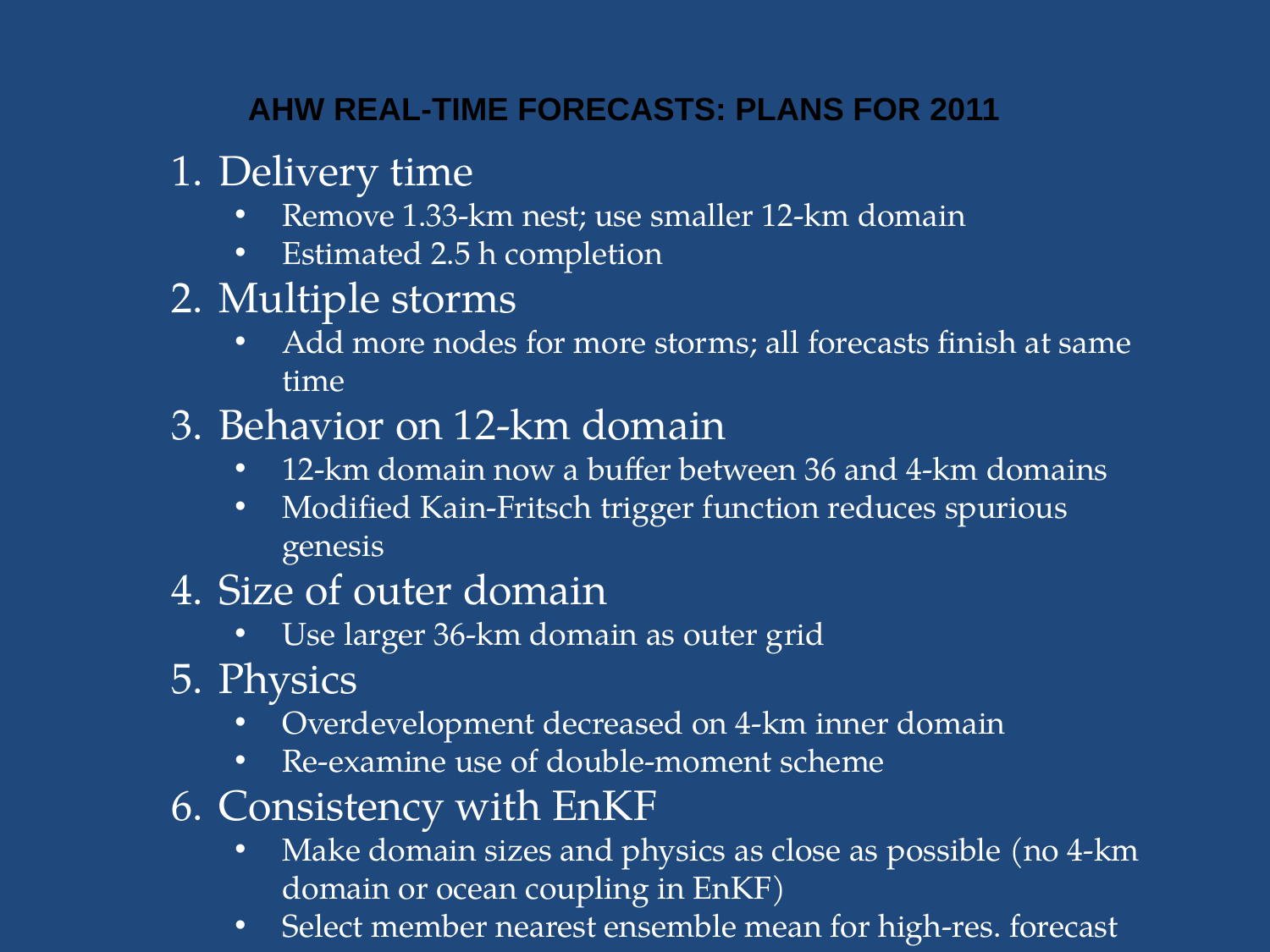

# AHW Real-time Forecasts: Plans for 2011
Delivery time
Remove 1.33-km nest; use smaller 12-km domain
Estimated 2.5 h completion
Multiple storms
Add more nodes for more storms; all forecasts finish at same time
Behavior on 12-km domain
12-km domain now a buffer between 36 and 4-km domains
Modified Kain-Fritsch trigger function reduces spurious genesis
Size of outer domain
Use larger 36-km domain as outer grid
Physics
Overdevelopment decreased on 4-km inner domain
Re-examine use of double-moment scheme
Consistency with EnKF
Make domain sizes and physics as close as possible (no 4-km domain or ocean coupling in EnKF)
Select member nearest ensemble mean for high-res. forecast